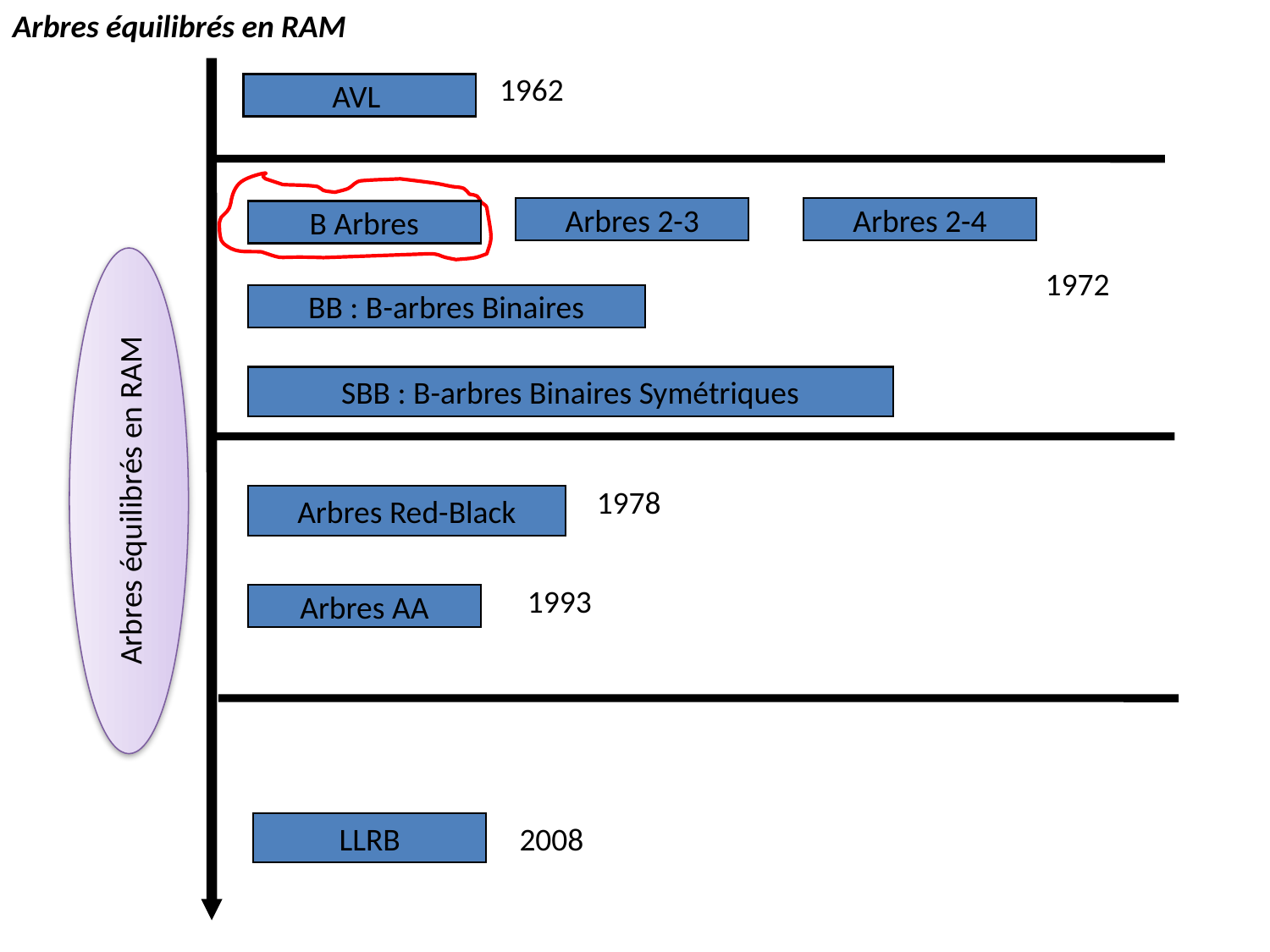

Arbres équilibrés en RAM

1962
AVL

Arbres 2-3
Arbres 2-4
B Arbres
1972
BB : B-arbres Binaires
SBB : B-arbres Binaires Symétriques

Arbres équilibrés en RAM
1978
Arbres Red-Black
1993
Arbres AA

LLRB
2008